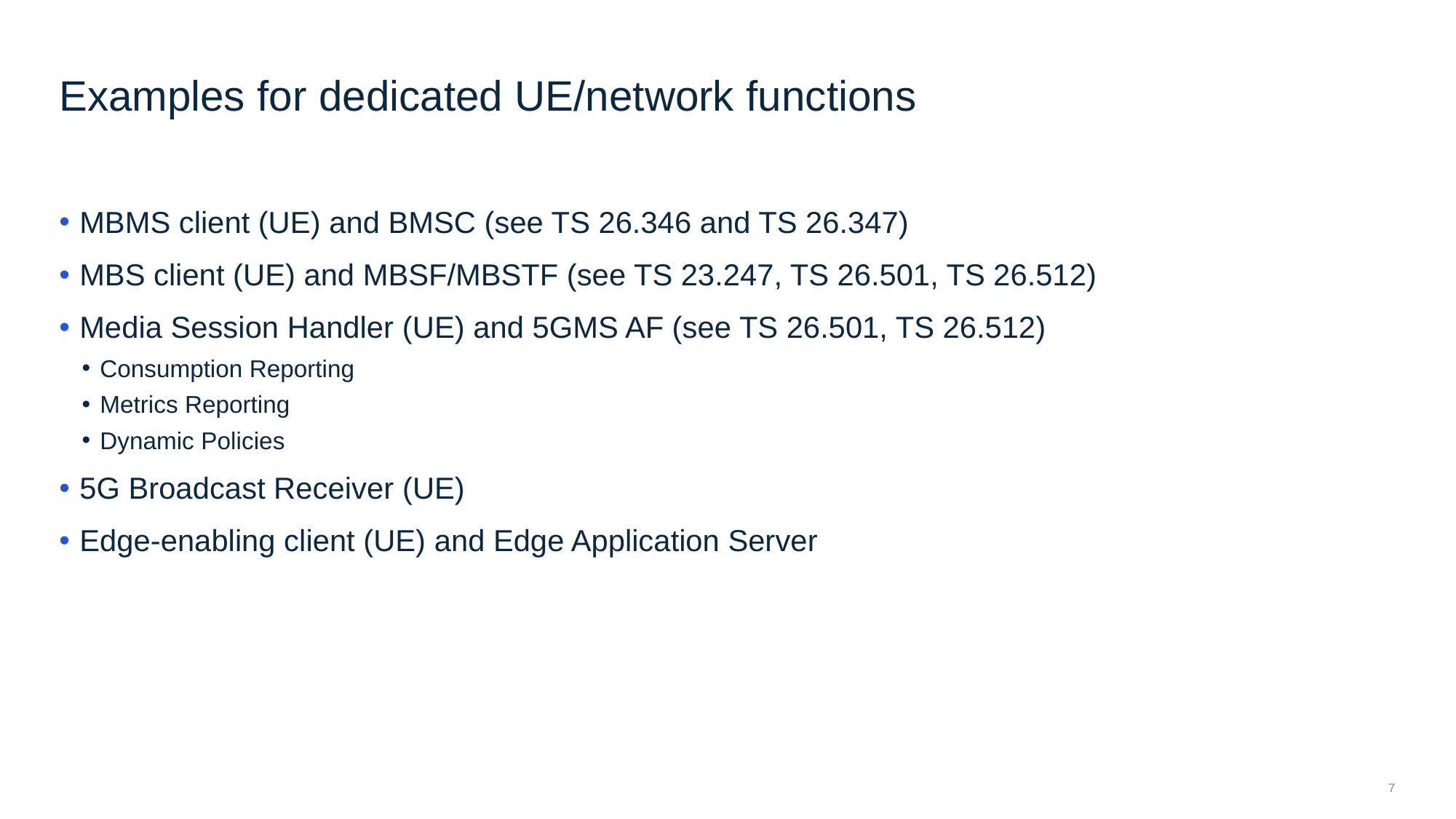

# Examples for dedicated UE/network functions

MBMS client (UE) and BMSC (see TS 26.346 and TS 26.347)
MBS client (UE) and MBSF/MBSTF (see TS 23.247, TS 26.501, TS 26.512)
Media Session Handler (UE) and 5GMS AF (see TS 26.501, TS 26.512)
Consumption Reporting
Metrics Reporting
Dynamic Policies
5G Broadcast Receiver (UE)
Edge-enabling client (UE) and Edge Application Server